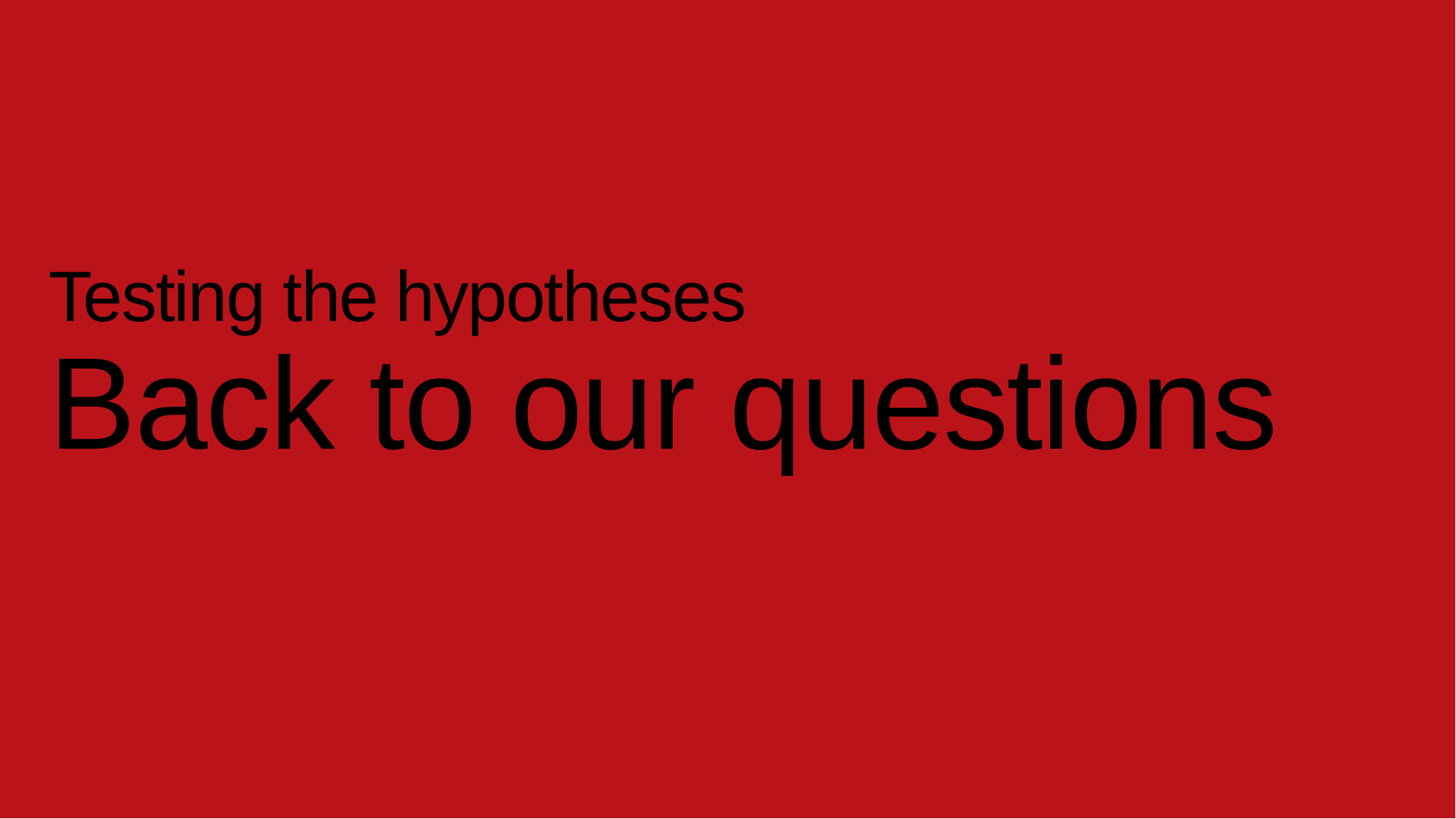

# Testing the hypotheses Back to our questions